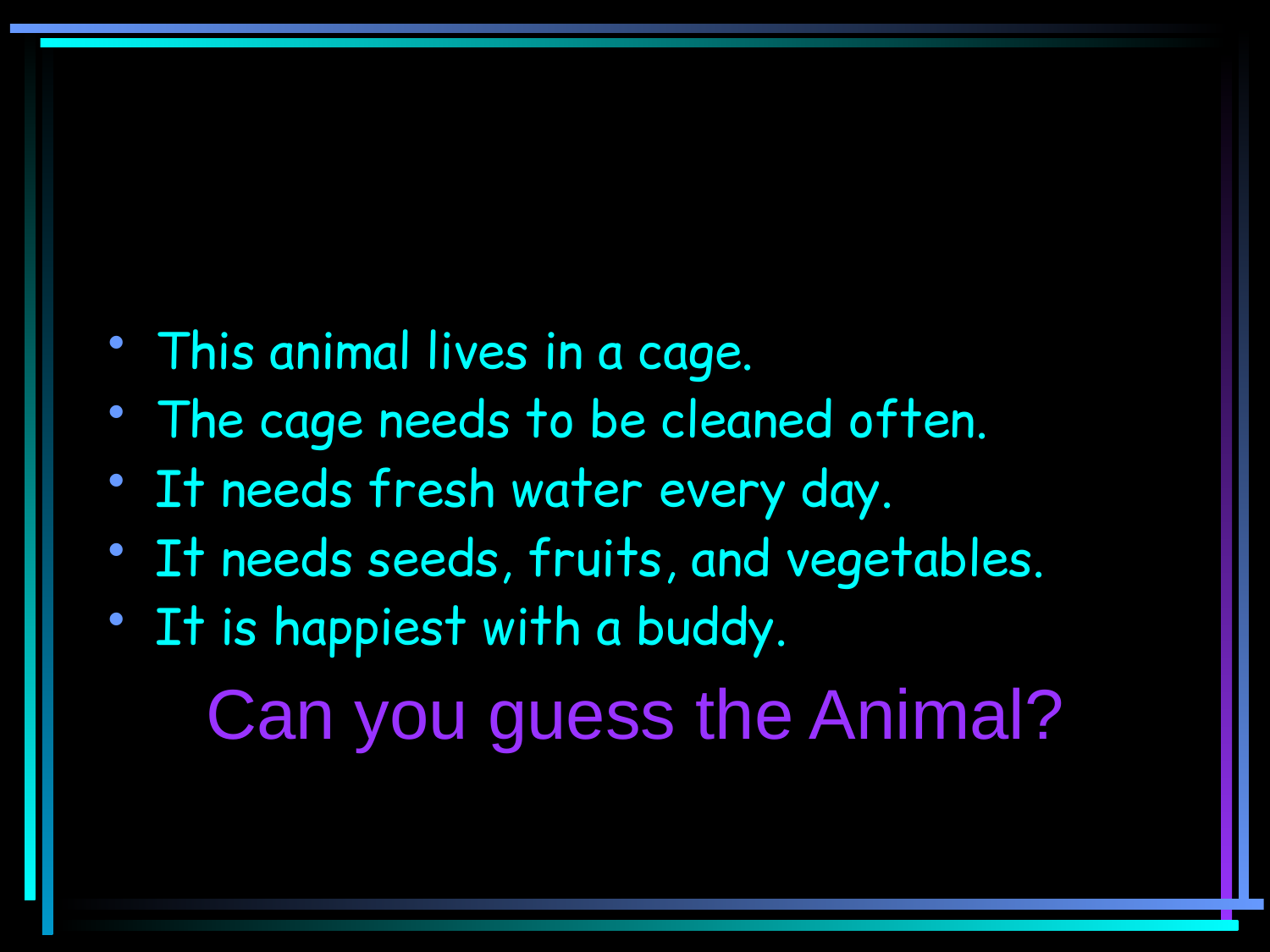

Animal # 1

This animal lives in a cage.
The cage needs to be cleaned often.
It needs fresh water every day.
It needs seeds, fruits, and vegetables.
It is happiest with a buddy.
Can you guess the Animal?